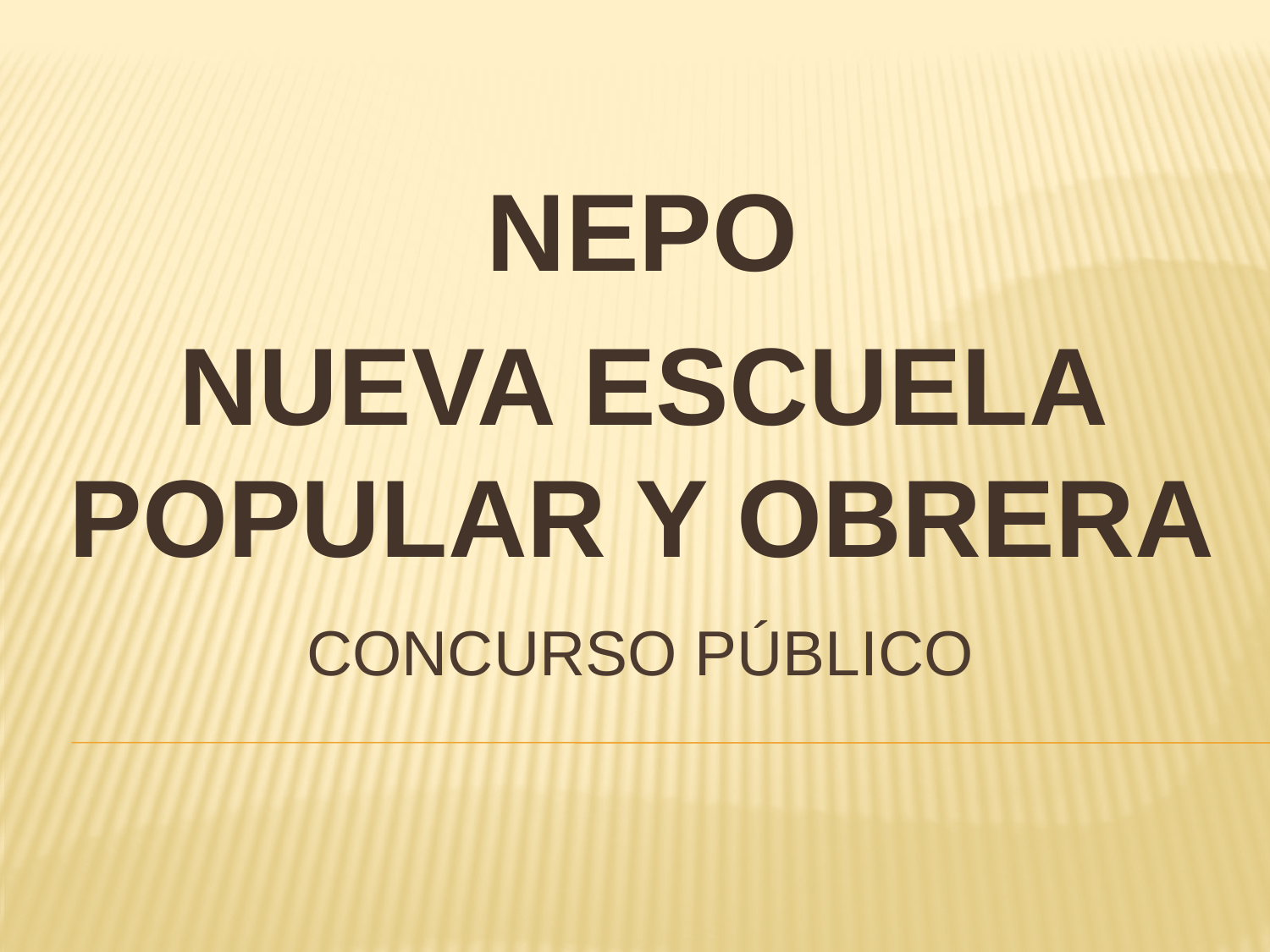

NEPO
NUEVA ESCUELA POPULAR Y OBRERA
# Concurso público